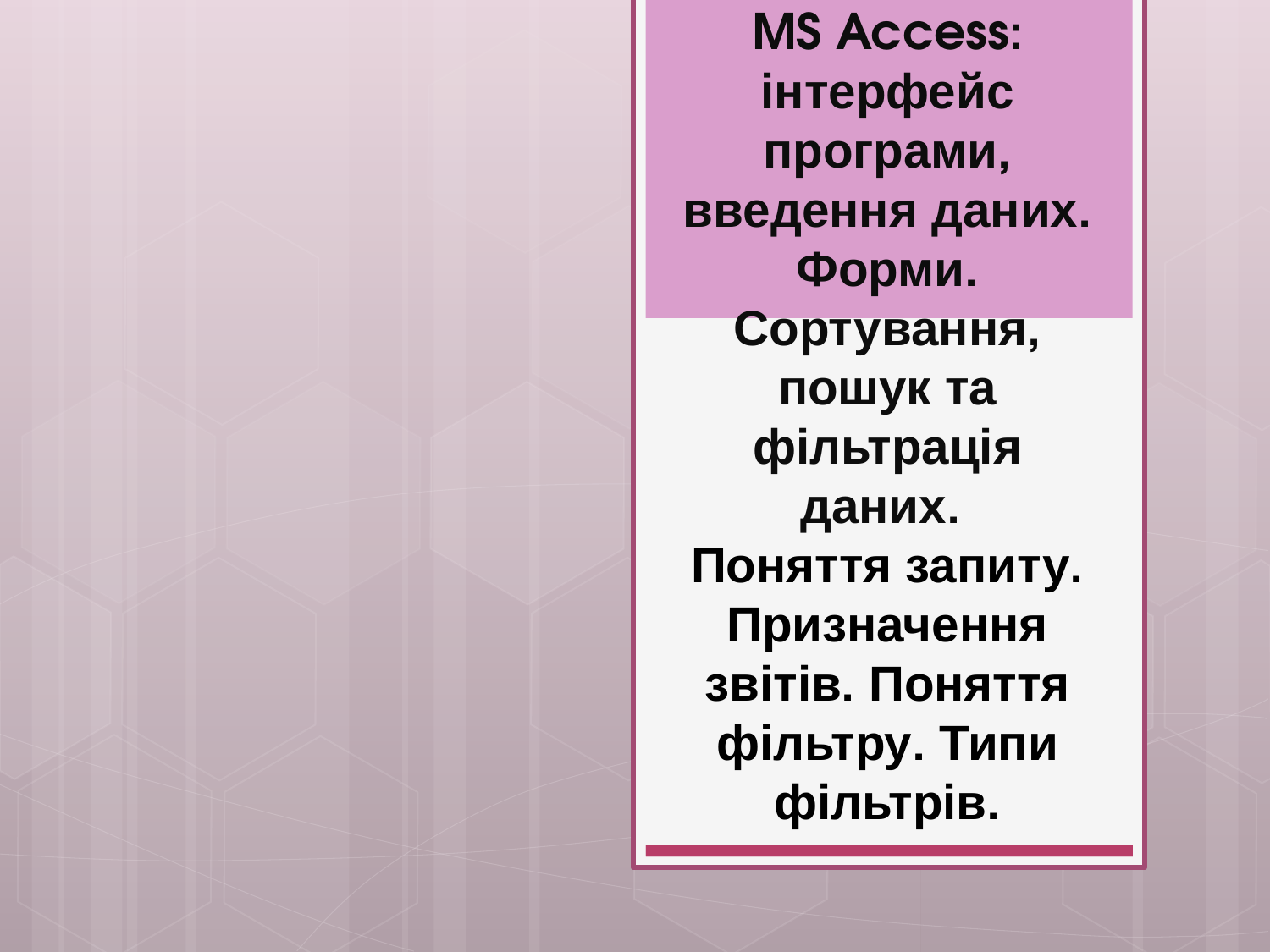

# MS Access: інтерфейс програми, введення даних. Форми. Сортування, пошук та фільтрація даних. Поняття запиту. Призначення звітів. Поняття фільтру. Типи фільтрів.